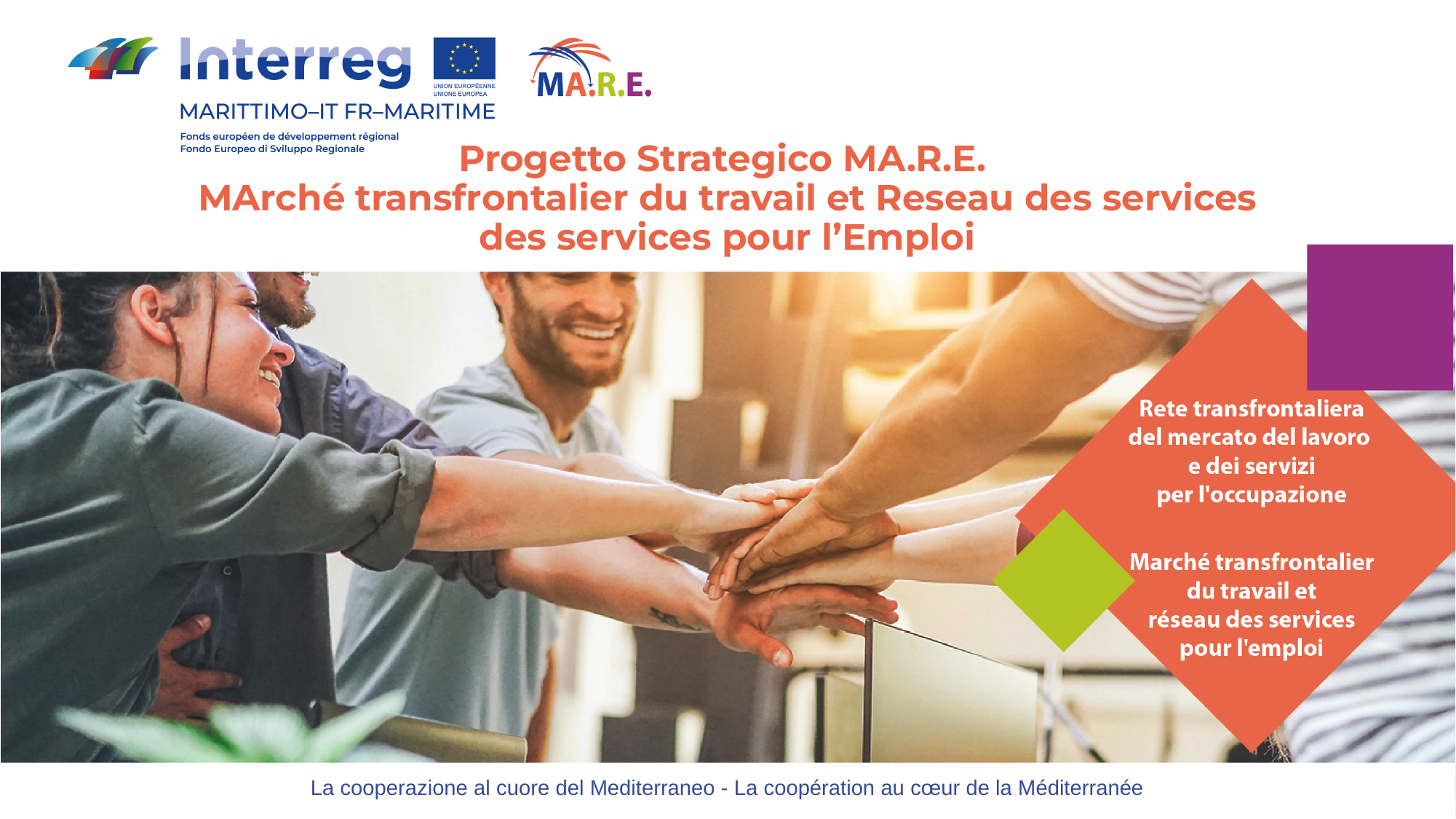

# Progetto Strategico MA.R.E. MArché transfrontalier du travail et Reseau des services des services pour l’Emploi